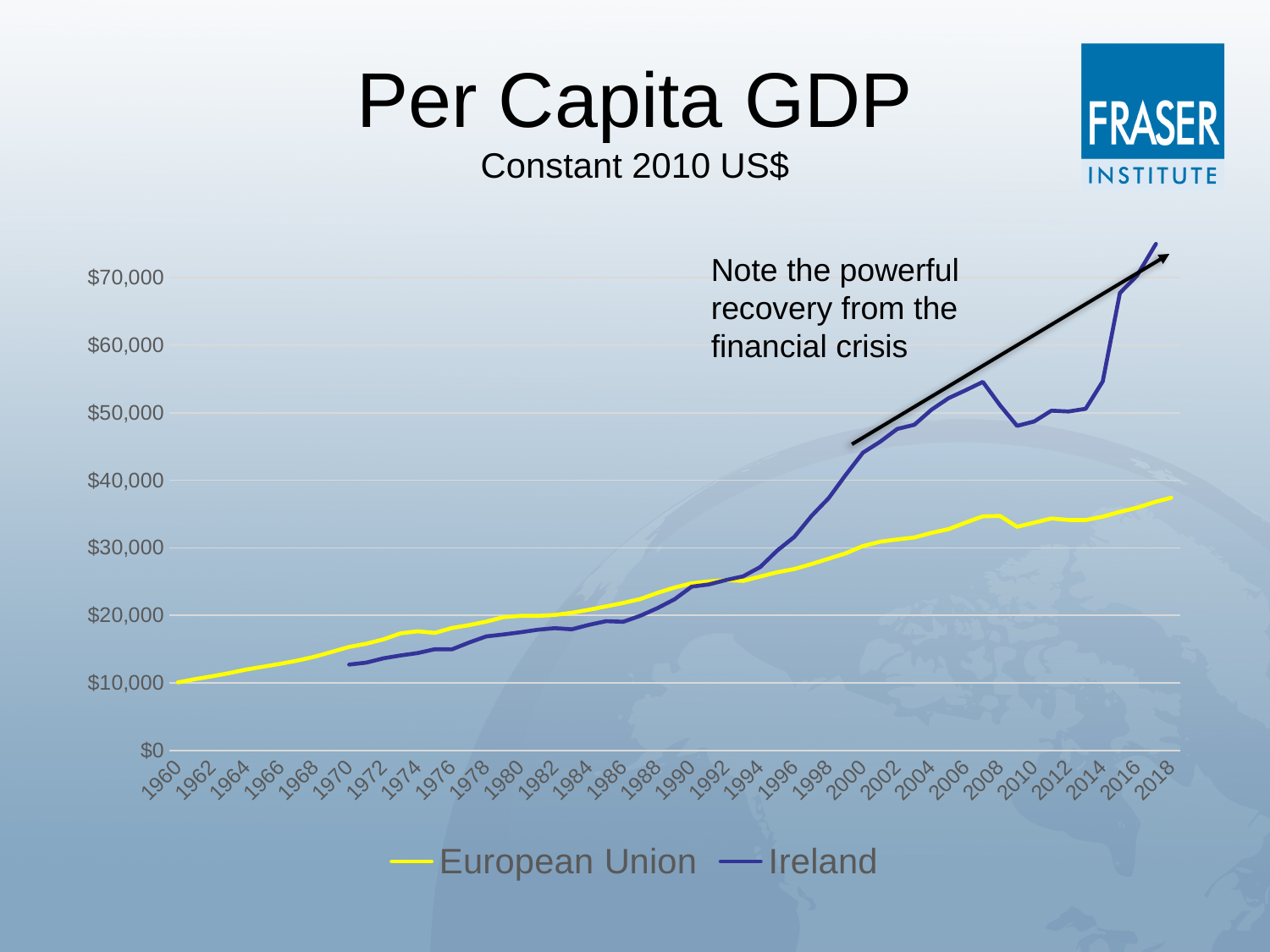

# Per Capita GDP Constant 2010 US$

### Chart

| Category | European Union | Ireland |  |
|---|---|---|---|
| 1960 | 10071.468450520164 | None | None |
| 1961 | 10544.943439539018 | None | None |
| 1962 | 10978.702703711459 | None | None |
| 1963 | 11441.871959181495 | None | None |
| 1964 | 11973.986954375232 | None | None |
| 1965 | 12396.912767131562 | None | None |
| 1966 | 12830.713264461123 | None | None |
| 1967 | 13304.661323392944 | None | None |
| 1968 | 13883.978451573395 | None | None |
| 1969 | 14592.878363464733 | None | None |
| 1970 | 15318.940992576301 | 12708.772085501201 | None |
| 1971 | 15793.3927075593 | 12996.809822966366 | None |
| 1972 | 16434.14109298892 | 13636.104290266074 | None |
| 1973 | 17335.780799173644 | 14052.717894011084 | None |
| 1974 | 17625.427347917168 | 14410.669381524745 | None |
| 1975 | 17398.410439169405 | 14977.360815038312 | None |
| 1976 | 18113.999545078 | 14958.804040446372 | None |
| 1977 | 18545.07562063569 | 15969.377935122002 | None |
| 1978 | 19066.2034171501 | 16875.91058878957 | None |
| 1979 | 19717.983611564123 | 17164.3051772698 | None |
| 1980 | 19924.977784518756 | 17490.40521360794 | None |
| 1981 | 19914.809944138728 | 17861.603801962705 | None |
| 1982 | 20054.48736408672 | 18097.55941795571 | None |
| 1983 | 20374.451701770337 | 17925.81225346827 | None |
| 1984 | 20828.412693003676 | 18590.802586437065 | None |
| 1985 | 21322.029724946104 | 19133.790526235658 | None |
| 1986 | 21830.942136670543 | 19043.179847930904 | None |
| 1987 | 22408.426480720263 | 19929.114408143385 | None |
| 1988 | 23322.674259486037 | 21058.771962797015 | None |
| 1989 | 24110.952876229527 | 22371.584197489447 | None |
| 1990 | 24747.326423444636 | 24245.205839906663 | None |
| 1991 | 25019.779684193923 | 24571.376391671227 | None |
| 1992 | 25207.748388600226 | 25220.209981662192 | None |
| 1993 | 25092.369594553955 | 25770.159543802965 | None |
| 1994 | 25741.383752991376 | 27146.227087699594 | None |
| 1995 | 26378.459420416933 | 29609.413437436655 | None |
| 1996 | 26854.896580318367 | 31635.553862629262 | None |
| 1997 | 27599.050028053283 | 34733.088292785615 | None |
| 1998 | 28390.5174604736 | 37352.481141475415 | None |
| 1999 | 29192.294578382833 | 40820.81744380882 | None |
| 2000 | 30268.98492129459 | 44089.24702547576 | None |
| 2001 | 30901.011290071037 | 45700.963557081566 | None |
| 2002 | 31245.03947849097 | 47601.181613109766 | None |
| 2003 | 31529.471054067642 | 48215.71229508041 | None |
| 2004 | 32215.896852777503 | 50452.944989324526 | None |
| 2005 | 32769.86725256722 | 52163.63957325796 | None |
| 2006 | 33745.92529173405 | 53337.504633815304 | None |
| 2007 | 34665.40131277825 | 54568.67270784562 | None |
| 2008 | 34719.98303318073 | 51111.996172481886 | None |
| 2009 | 33112.39839735533 | 48054.470969545786 | None |
| 2010 | 33729.211613982385 | 48711.9499293773 | None |
| 2011 | 34341.25357776591 | 50304.67823086175 | None |
| 2012 | 34131.26882187195 | 50183.456520256674 | None |
| 2013 | 34117.66242261681 | 50587.29640669065 | None |
| 2014 | 34617.39307096688 | 54638.37562682475 | None |
| 2015 | 35324.80526042308 | 67719.15992449474 | None |
| 2016 | 35935.05414053043 | 70298.6577938644 | None |
| 2017 | 36757.11454165026 | 74559.33457769739 | None |
| 2018 | 37416.98768932642 | 78764.62727264817 | None |
Note the powerful recovery from the financial crisis